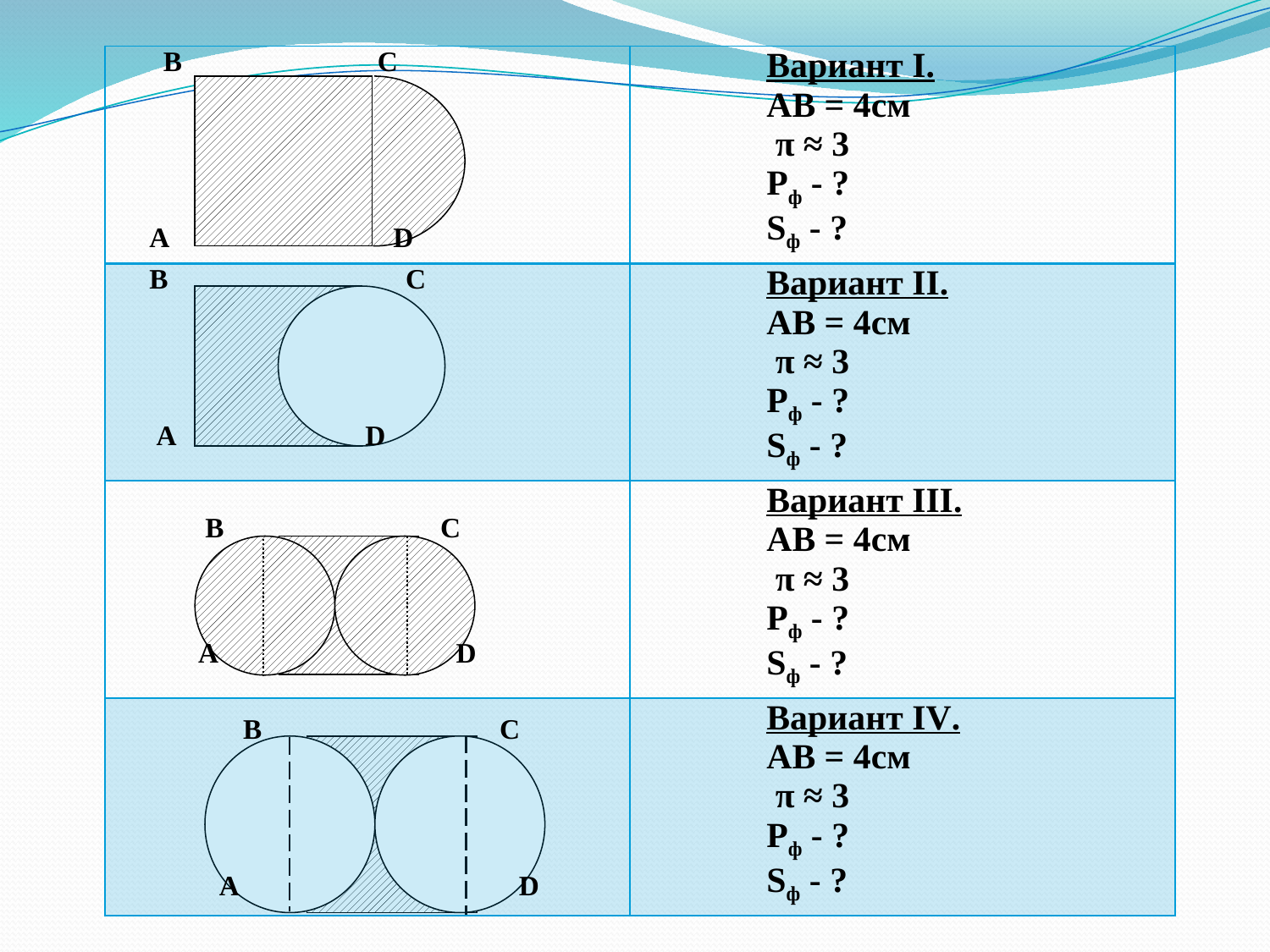

| В С А D | Вариант I. AB = 4см π ≈ 3 Pф - ? Sф - ? |
| --- | --- |
| В С A D | Вариант II. AB = 4см π ≈ 3 Pф - ? Sф - ? |
| B C A D | Вариант III. AB = 4см π ≈ 3 Pф - ? Sф - ? |
| B C A D | Вариант IV. AB = 4см π ≈ 3 Pф - ? Sф - ? |